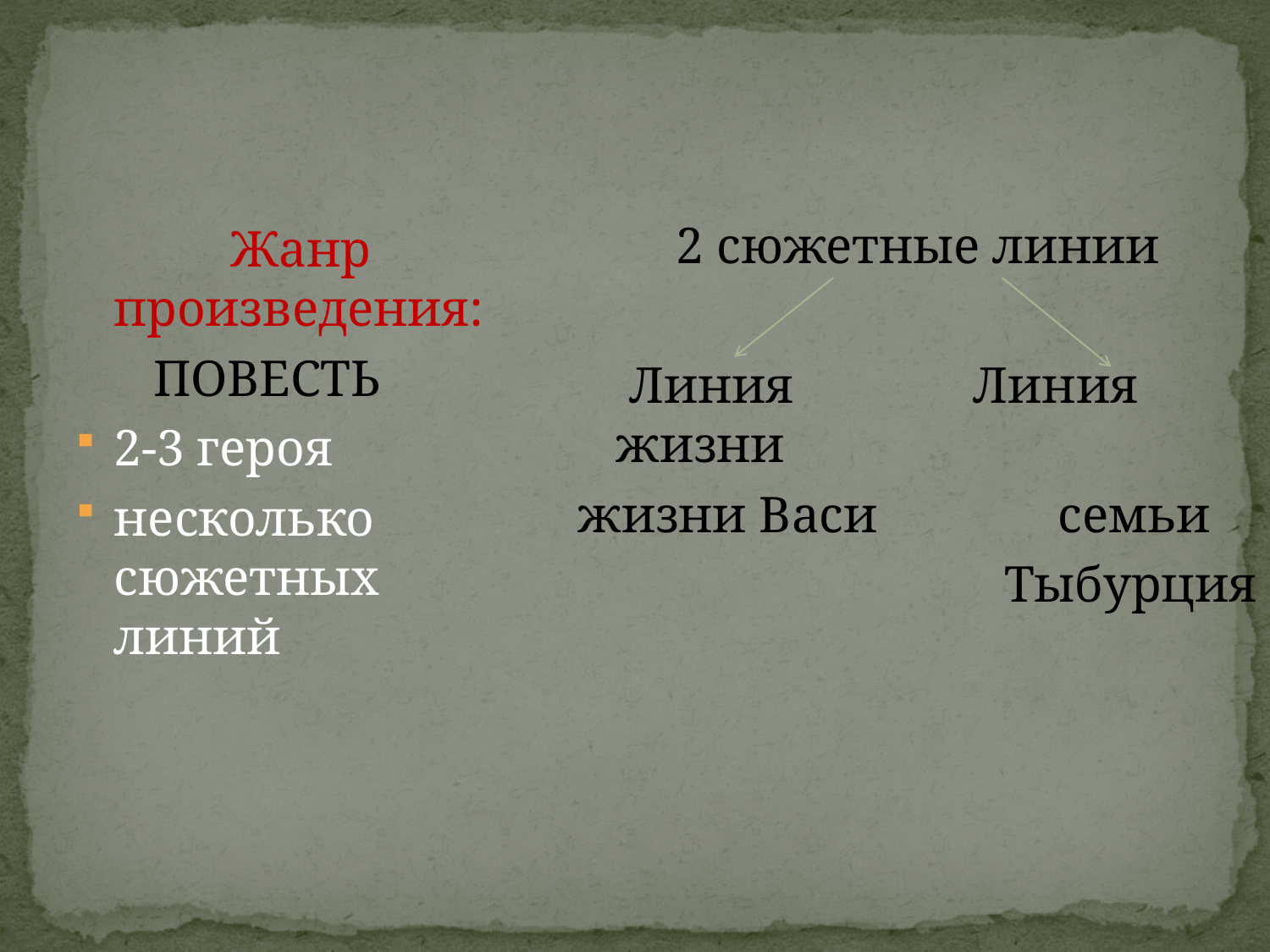

2 сюжетные линии

    Линия              Линия жизни
жизни Васи              семьи
                                 Тыбурция
            Жанр произведения:
      ПОВЕСТЬ
2-3 героя
несколько сюжетных линий